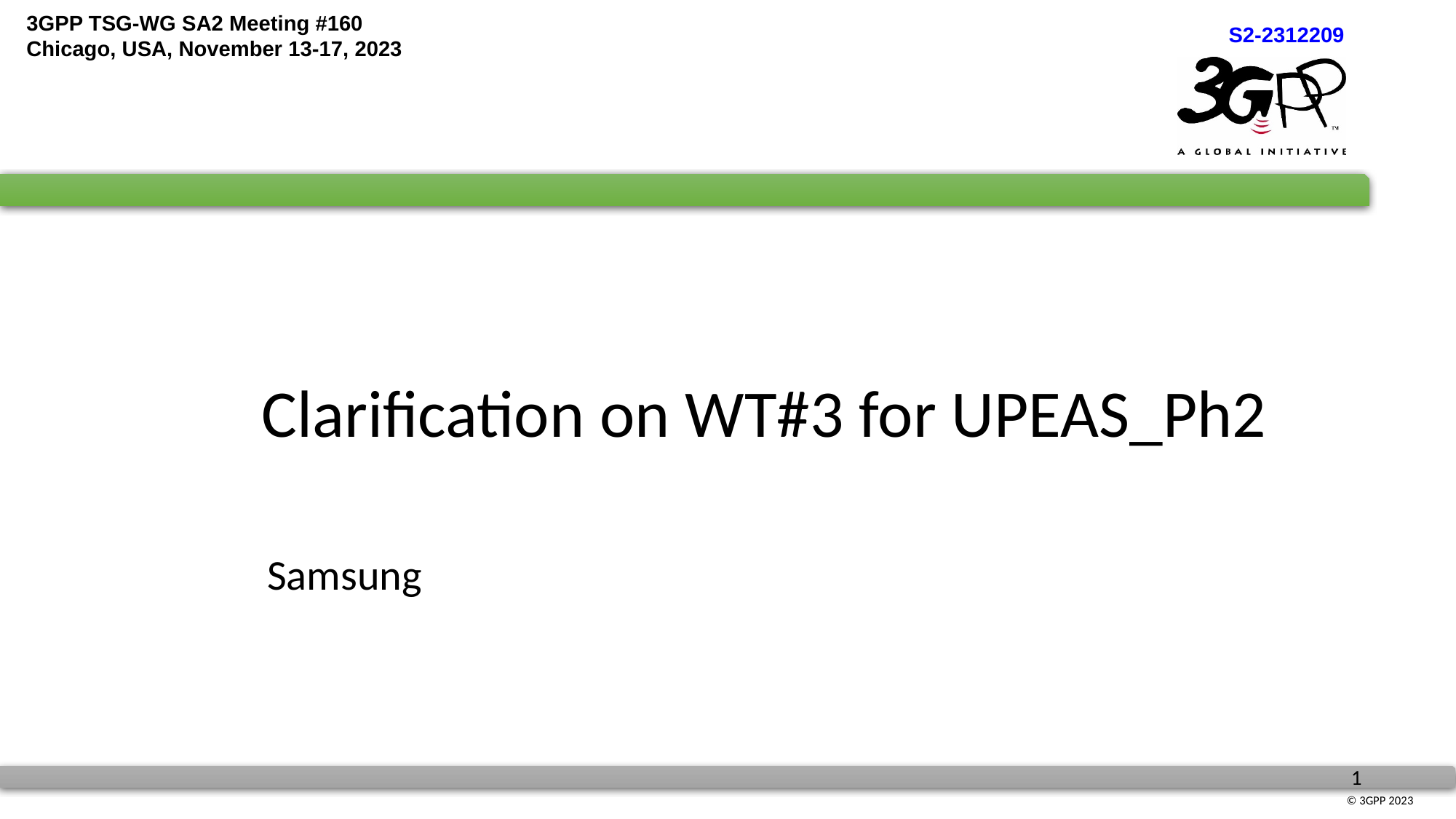

# Clarification on WT#3 for UPEAS_Ph2
Samsung